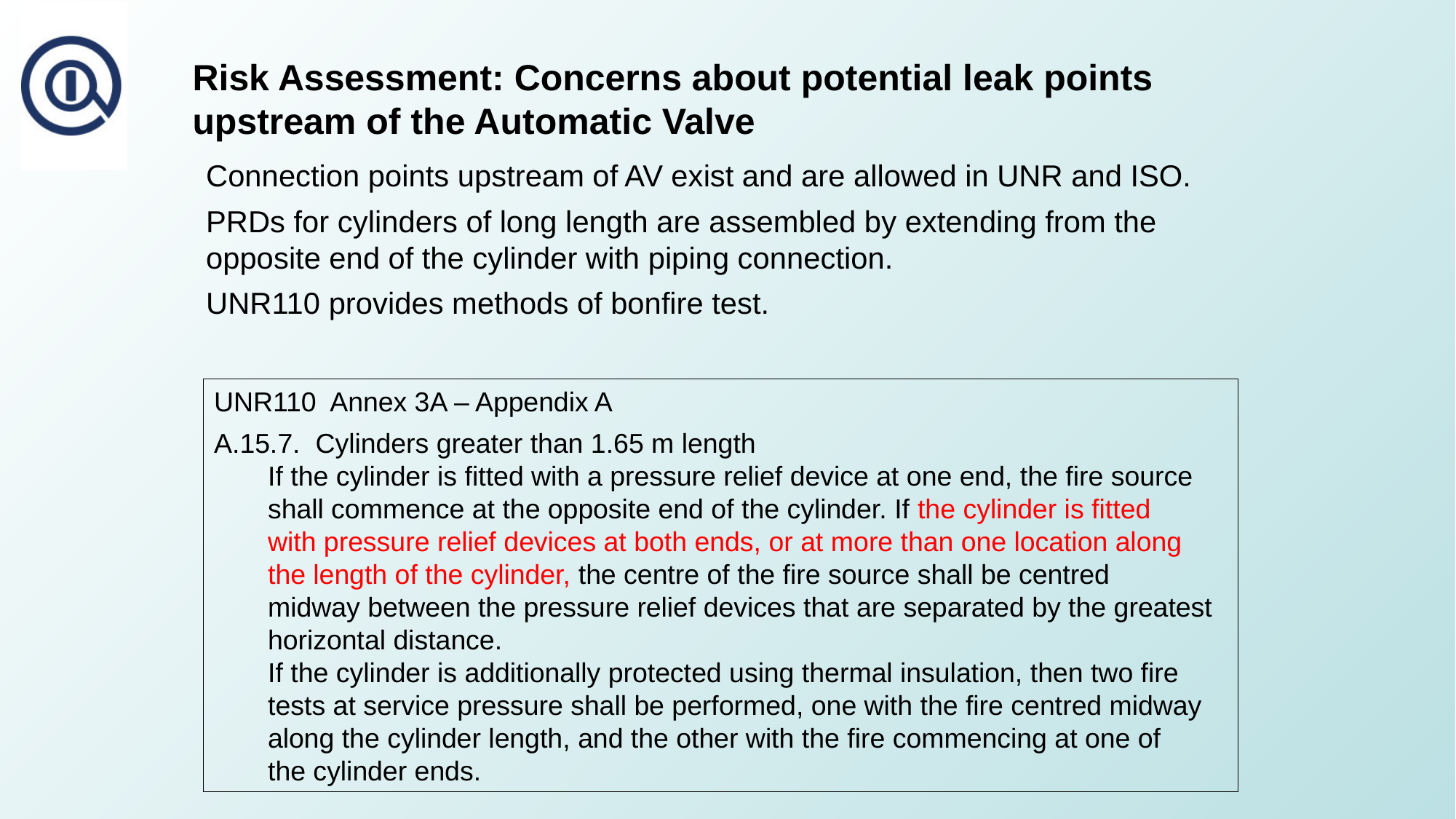

Risk Assessment: Concerns about potential leak points upstream of the Automatic Valve
Connection points upstream of AV exist and are allowed in UNR and ISO.
PRDs for cylinders of long length are assembled by extending from the opposite end of the cylinder with piping connection.
UNR110 provides methods of bonfire test.
UNR110  Annex 3A – Appendix A
A.15.7.  Cylinders greater than 1.65 m length
If the cylinder is fitted with a pressure relief device at one end, the fire source
shall commence at the opposite end of the cylinder. If the cylinder is fitted
with pressure relief devices at both ends, or at more than one location along
the length of the cylinder, the centre of the fire source shall be centred
midway between the pressure relief devices that are separated by the greatest
horizontal distance.
If the cylinder is additionally protected using thermal insulation, then two fire
tests at service pressure shall be performed, one with the fire centred midway
along the cylinder length, and the other with the fire commencing at one of
the cylinder ends.